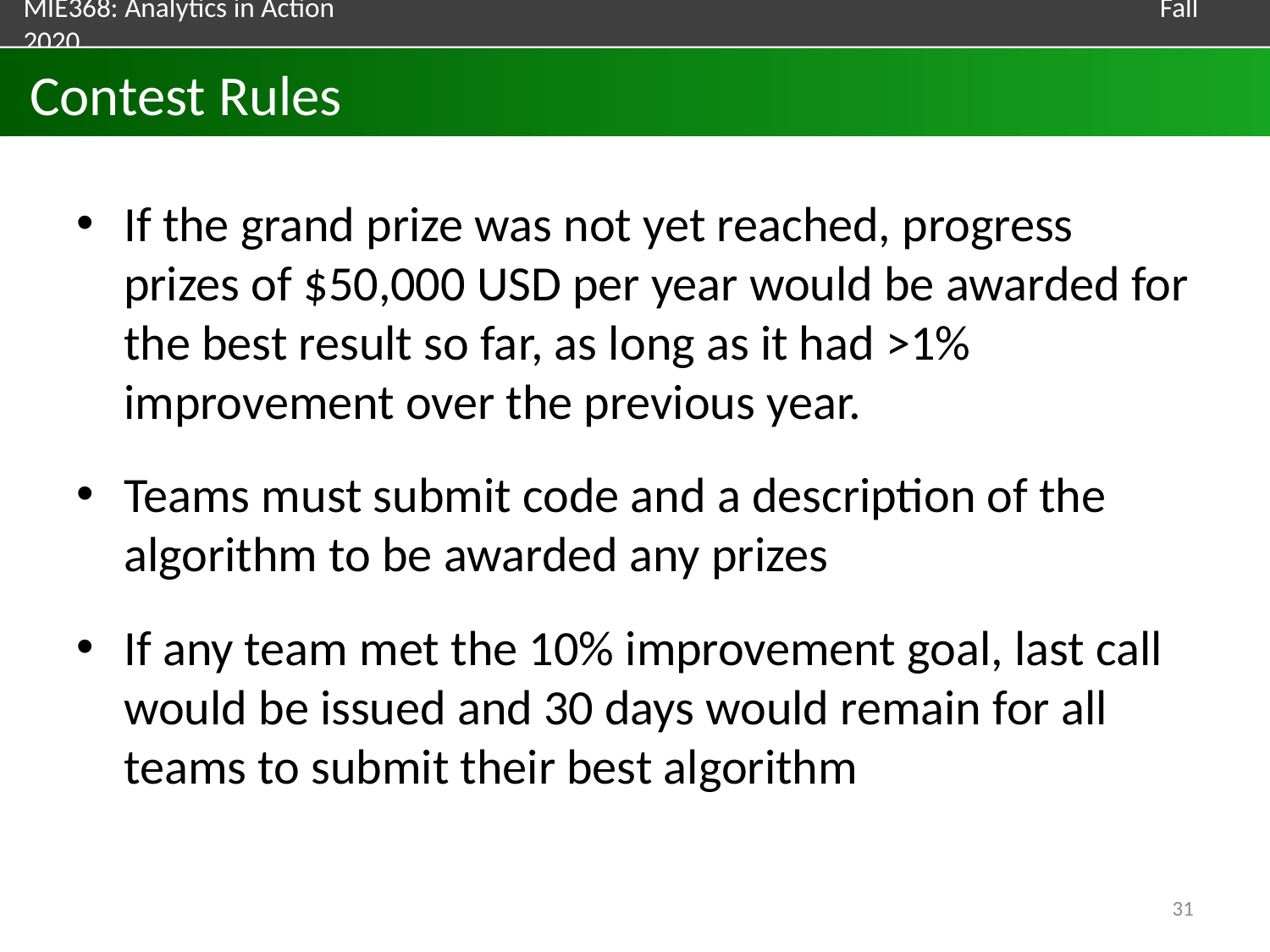

# Contest Rules
If the grand prize was not yet reached, progress prizes of $50,000 USD per year would be awarded for the best result so far, as long as it had >1% improvement over the previous year.

Teams must submit code and a description of the algorithm to be awarded any prizes

If any team met the 10% improvement goal, last call would be issued and 30 days would remain for all teams to submit their best algorithm
31